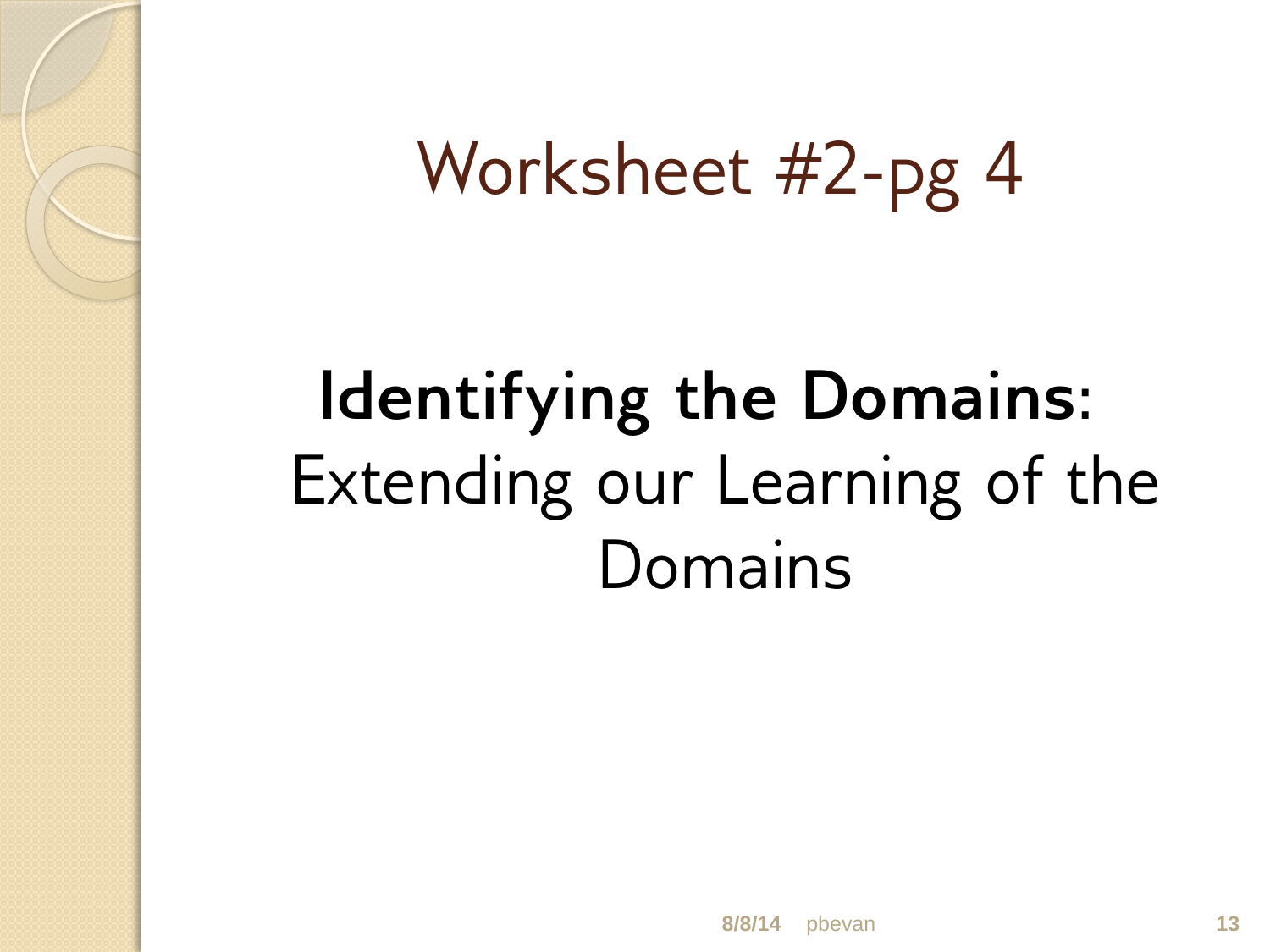

# Worksheet #2-pg 4

Identifying the Domains: Extending our Learning of the Domains
8/8/14
pbevan
13